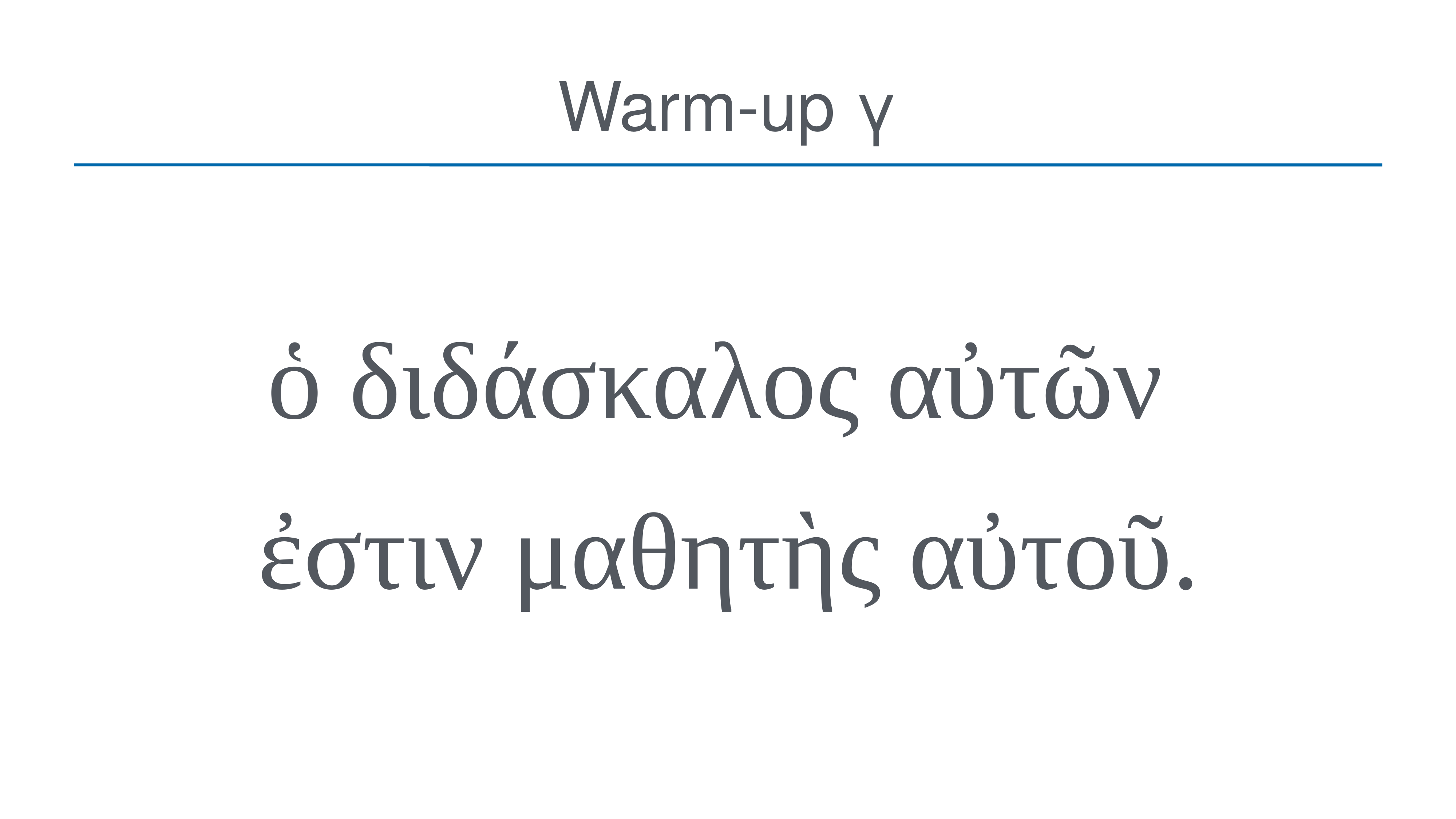

# Warm-up γ
ὁ διδάσκαλος αὐτῶν
ἐστιν μαθητὴς αὐτοῦ.